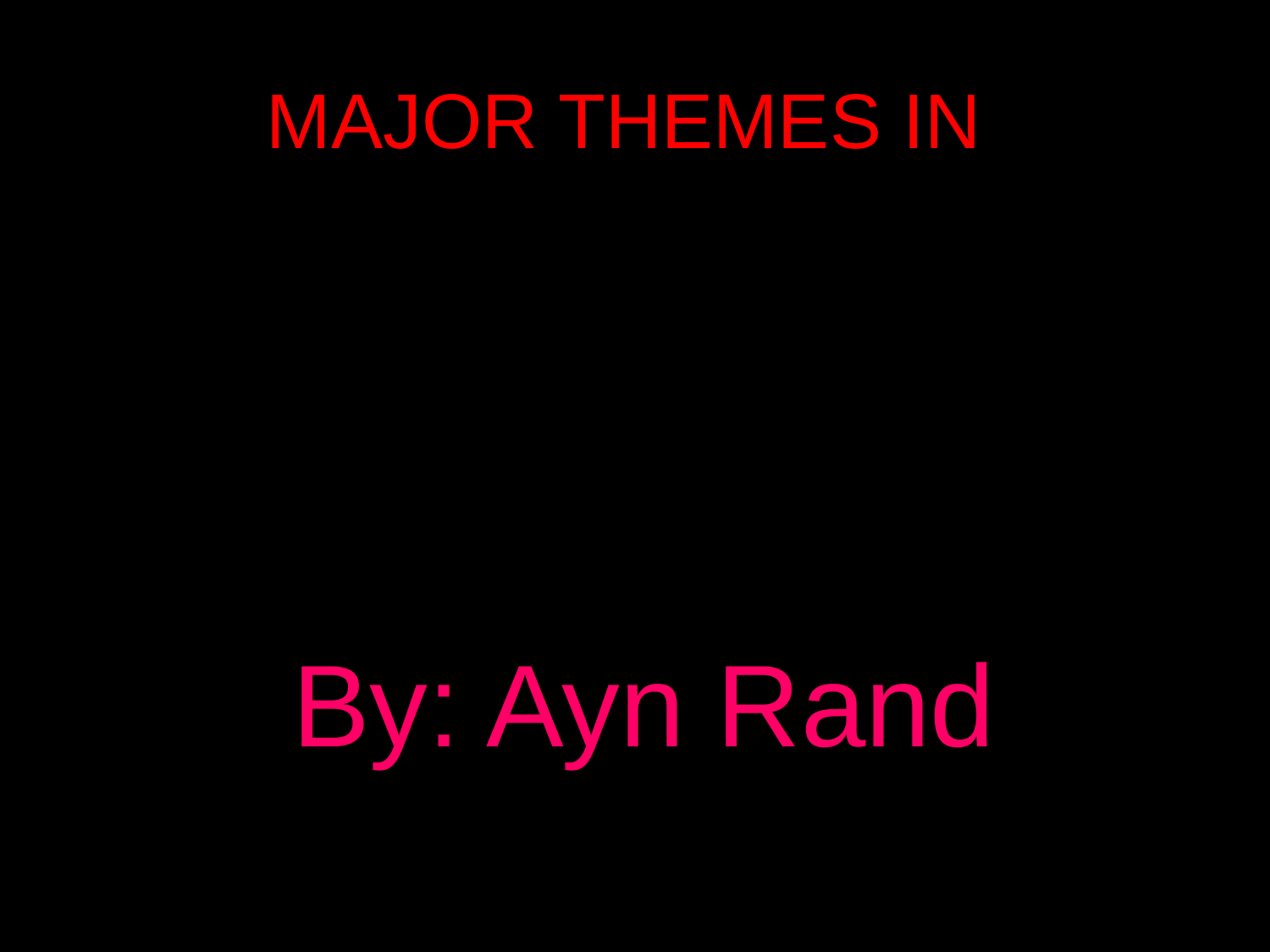

# MAJOR THEMES IN
ANTHEM
By: Ayn Rand